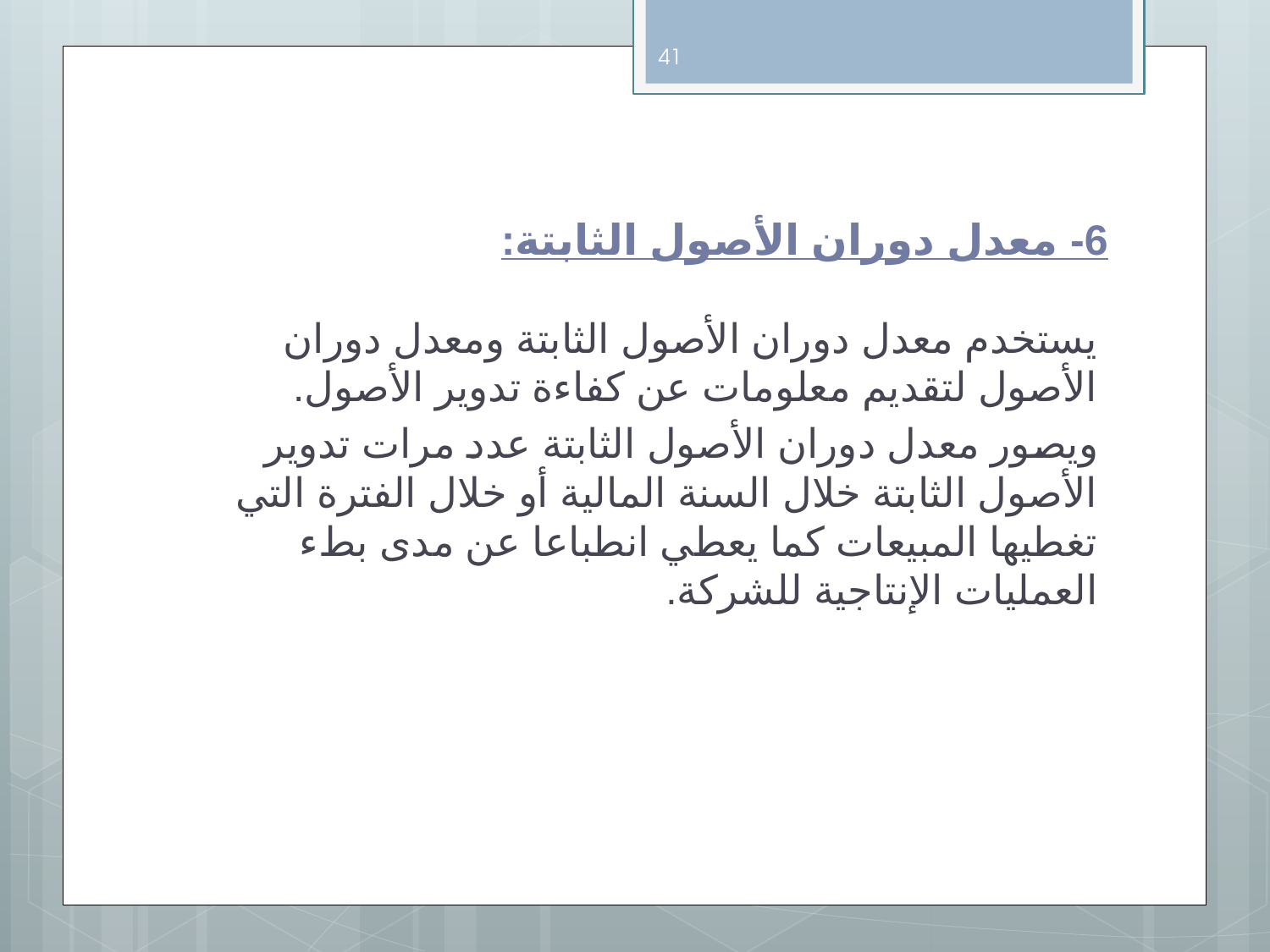

41
# 6- معدل دوران الأصول الثابتة:
يستخدم معدل دوران الأصول الثابتة ومعدل دوران الأصول لتقديم معلومات عن كفاءة تدوير الأصول.
ويصور معدل دوران الأصول الثابتة عدد مرات تدوير الأصول الثابتة خلال السنة المالية أو خلال الفترة التي تغطيها المبيعات كما يعطي انطباعا عن مدى بطء العمليات الإنتاجية للشركة.